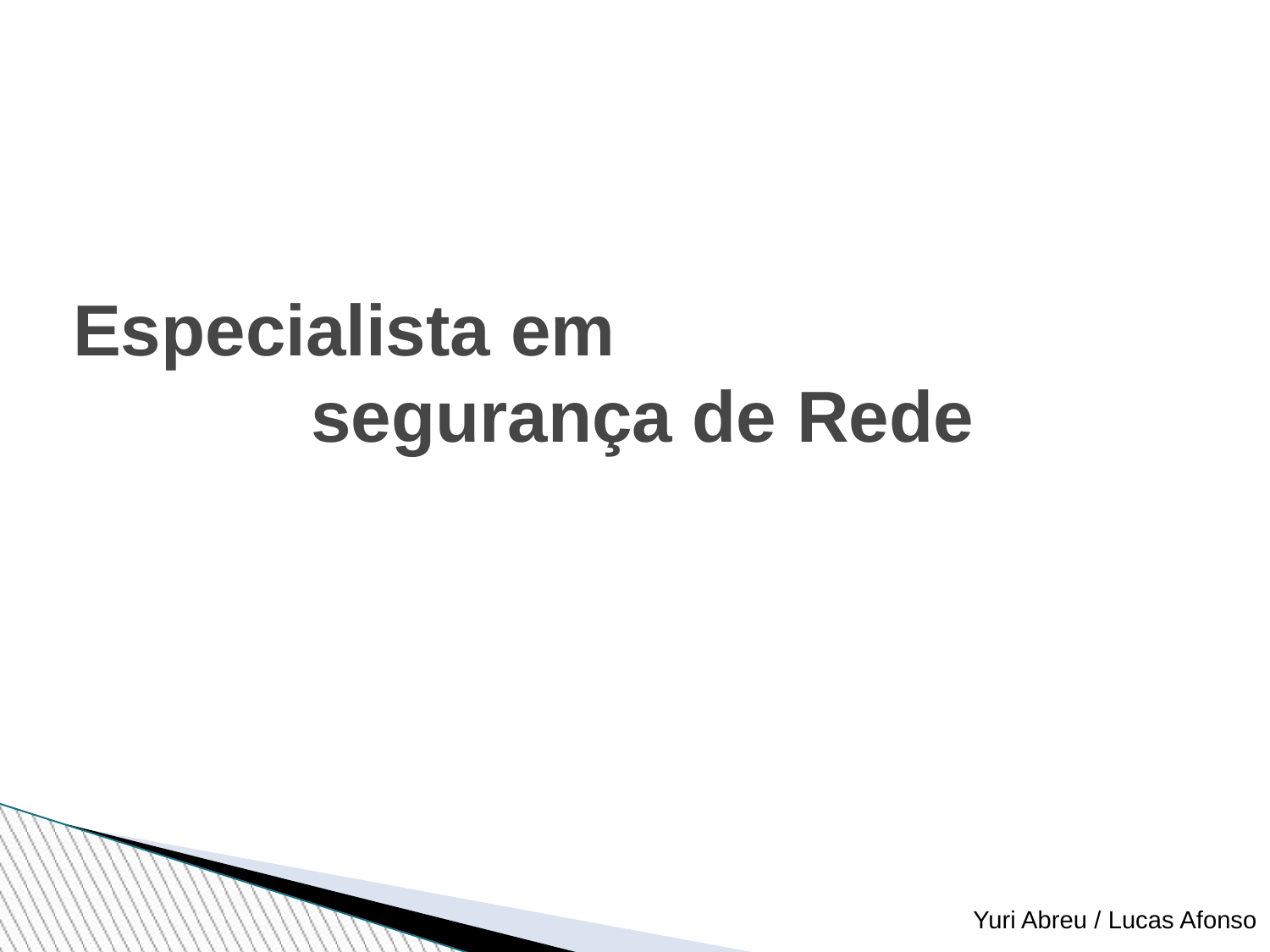

Especialista em
   segurança de Rede
Yuri Abreu / Lucas Afonso